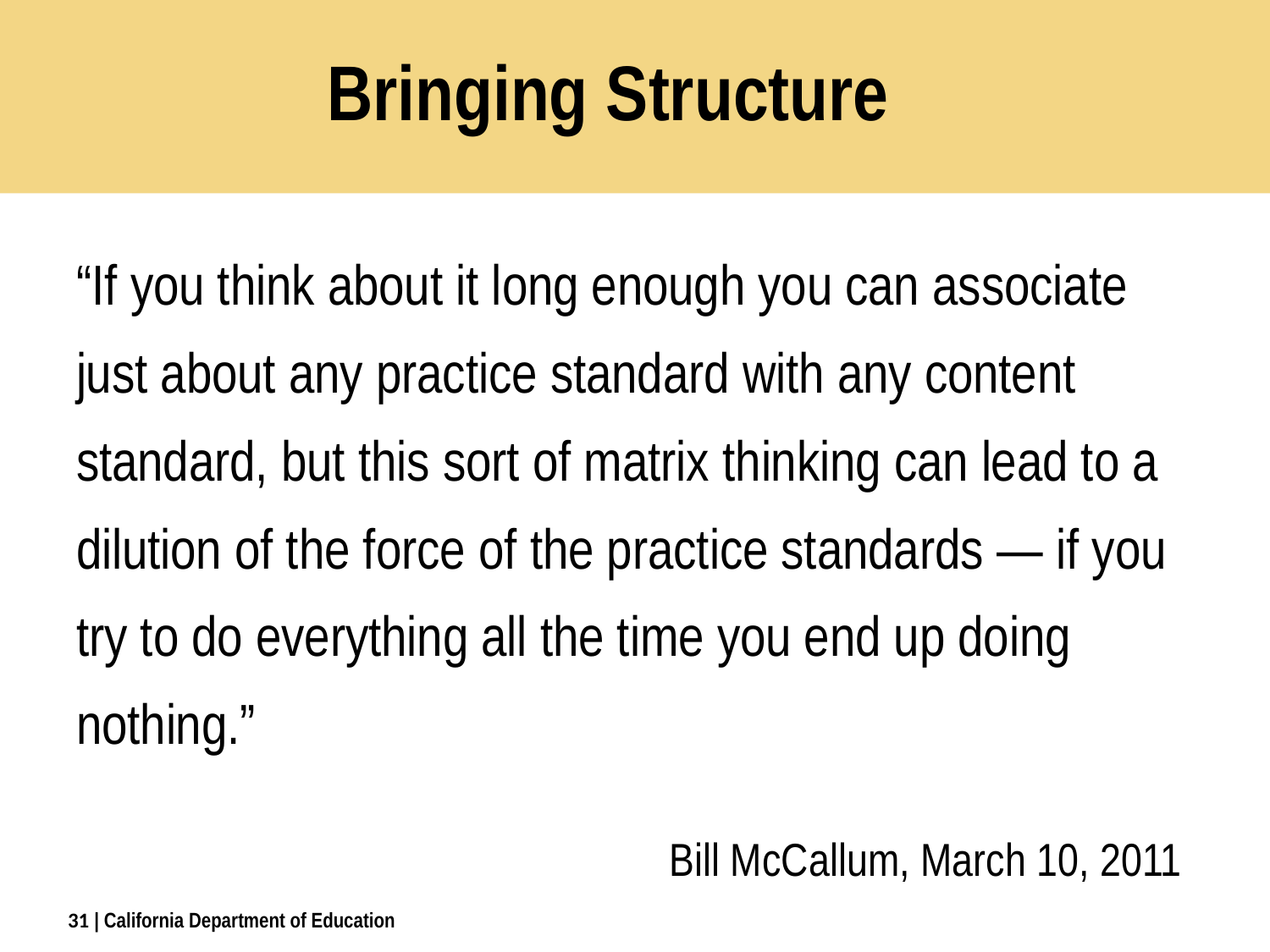

# Bringing Structure
“If you think about it long enough you can associate just about any practice standard with any content standard, but this sort of matrix thinking can lead to a dilution of the force of the practice standards — if you try to do everything all the time you end up doing nothing.”

Bill McCallum, March 10, 2011

31
| California Department of Education